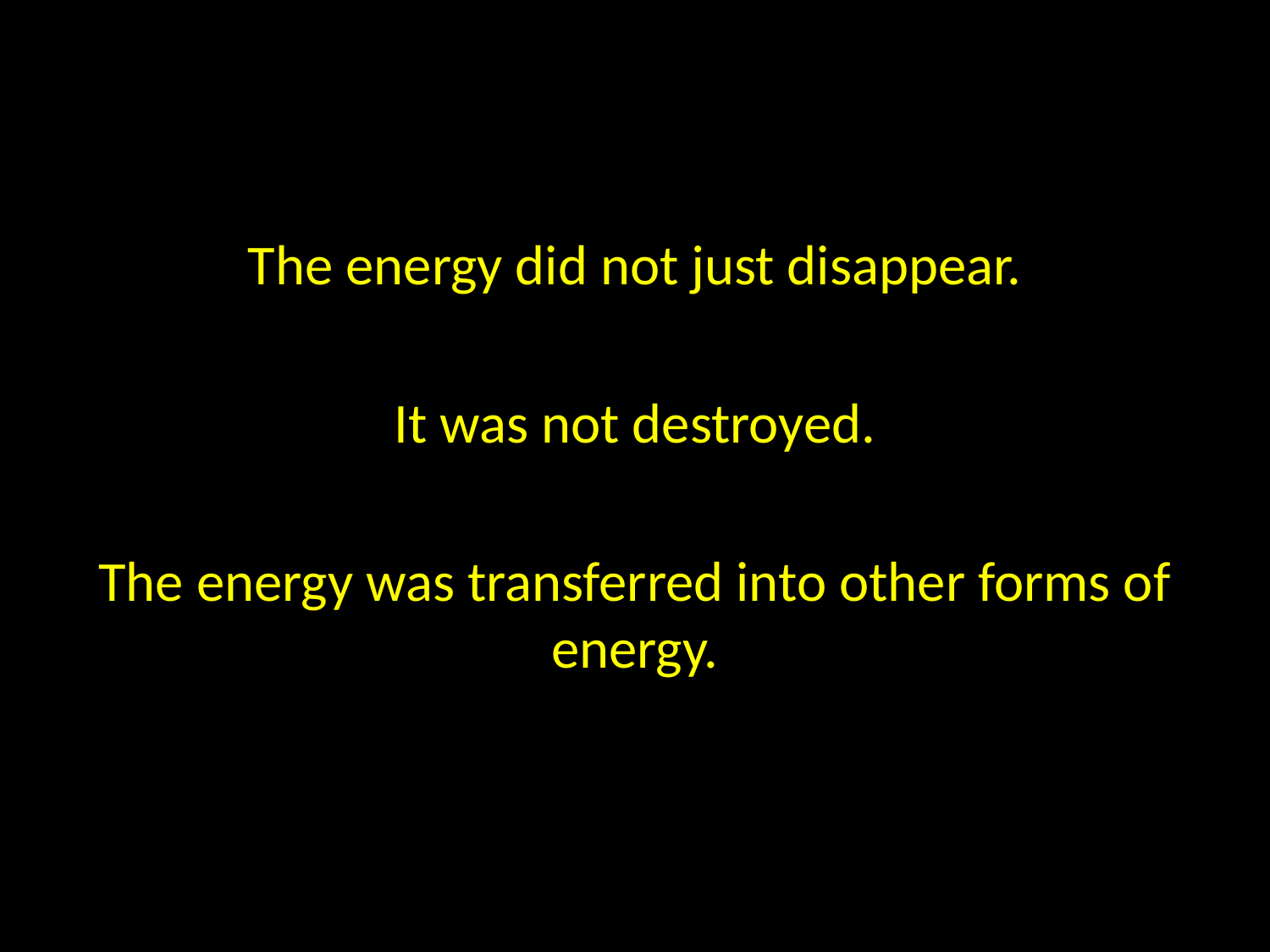

#
The energy did not just disappear.

It was not destroyed.

The energy was transferred into other forms of energy.